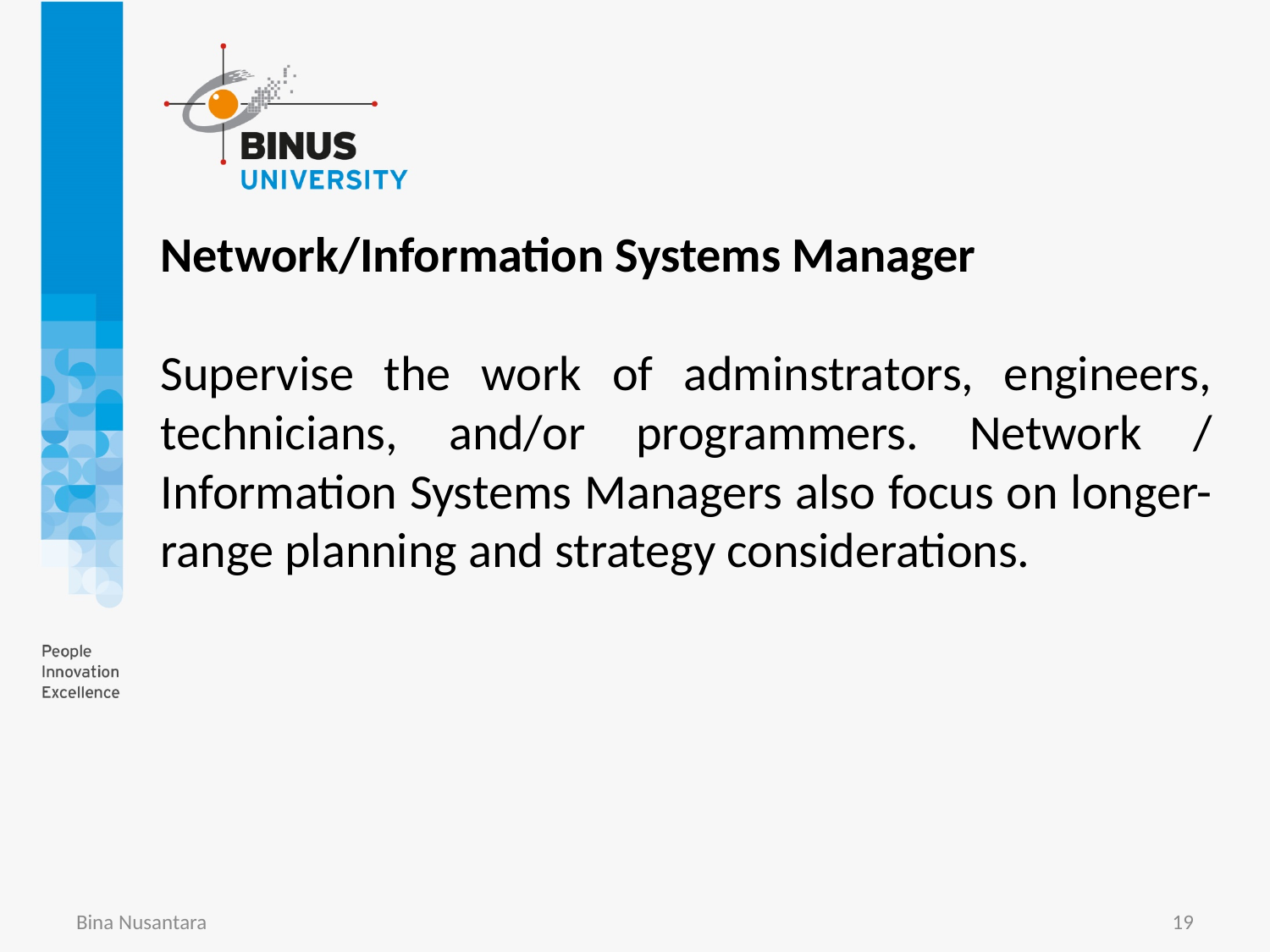

Network/Information Systems Manager

Supervise the work of adminstrators, engineers, technicians, and/or programmers. Network / Information Systems Managers also focus on longer-range planning and strategy considerations.
Bina Nusantara
19